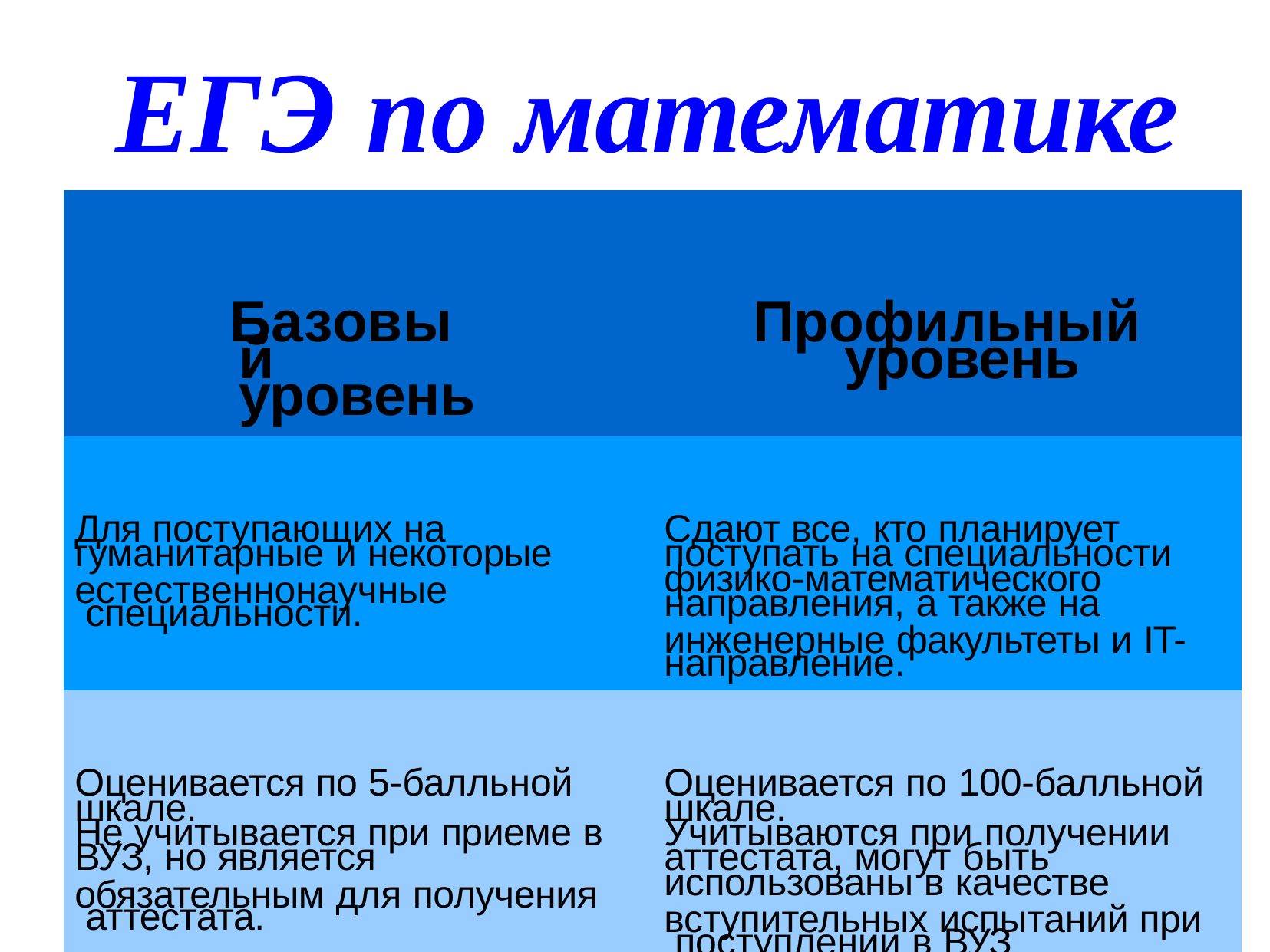

# ЕГЭ	по математике
| Базовый уровень | Профильный уровень |
| --- | --- |
| Для поступающих на гуманитарные и некоторые естественнонаучные специальности. | Сдают все, кто планирует поступать на специальности физико-математического направления, а также на инженерные факультеты и IT- направление. |
| Оценивается по 5-балльной шкале. Не учитывается при приеме в ВУЗ, но является обязательным для получения аттестата. | Оценивается по 100-балльной шкале. Учитываются при получении аттестата, могут быть использованы в качестве вступительных испытаний при поступлении в ВУЗ |